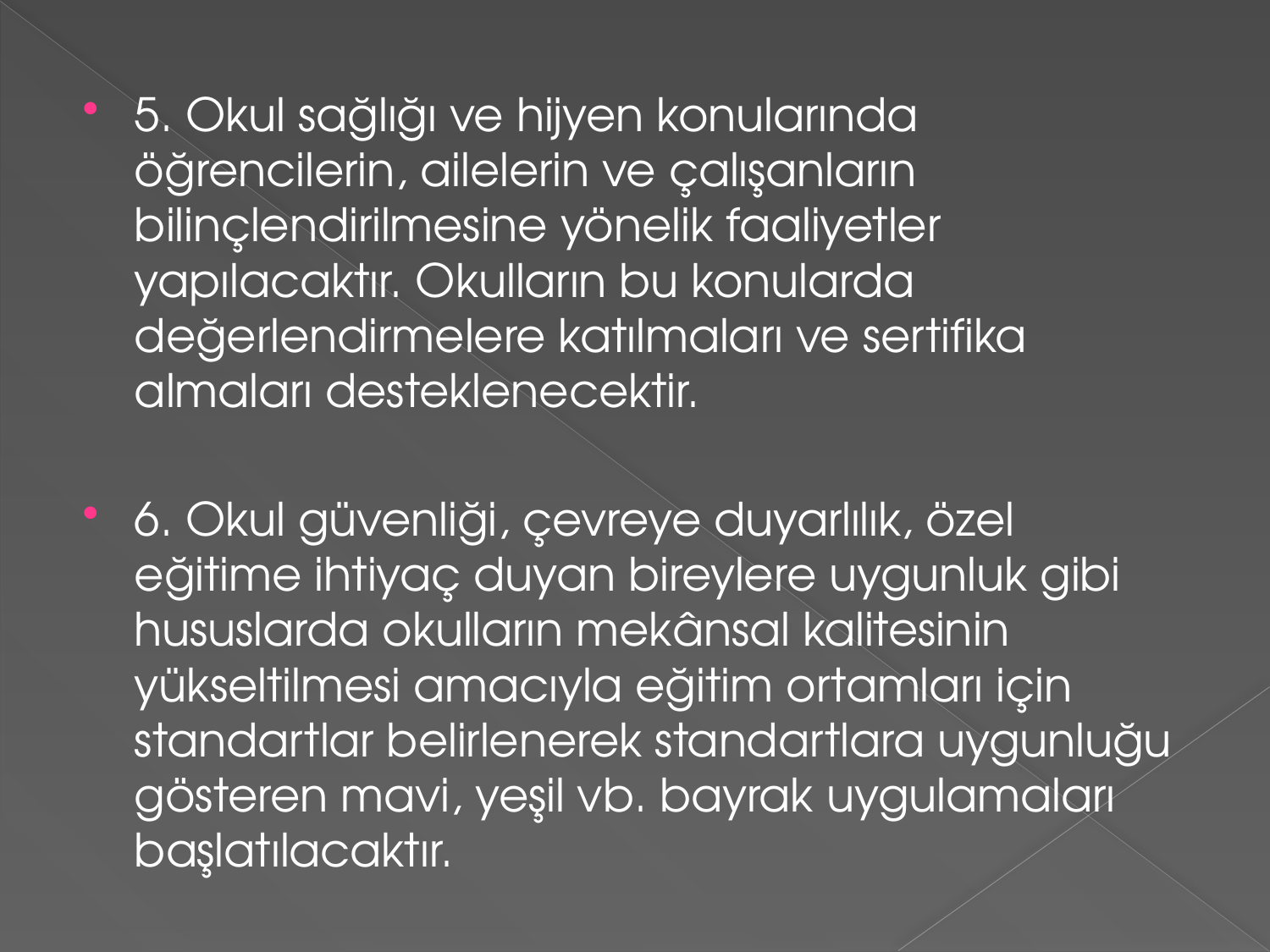

5. Okul sağlığı ve hijyen konularında öğrencilerin, ailelerin ve çalışanların bilinçlendirilmesine yönelik faaliyetler yapılacaktır. Okulların bu konularda değerlendirmelere katılmaları ve sertifika almaları desteklenecektir.

6. Okul güvenliği, çevreye duyarlılık, özel eğitime ihtiyaç duyan bireylere uygunluk gibi hususlarda okulların mekânsal kalitesinin yükseltilmesi amacıyla eğitim ortamları için standartlar belirlenerek standartlara uygunluğu gösteren mavi, yeşil vb. bayrak uygulamaları başlatılacaktır.